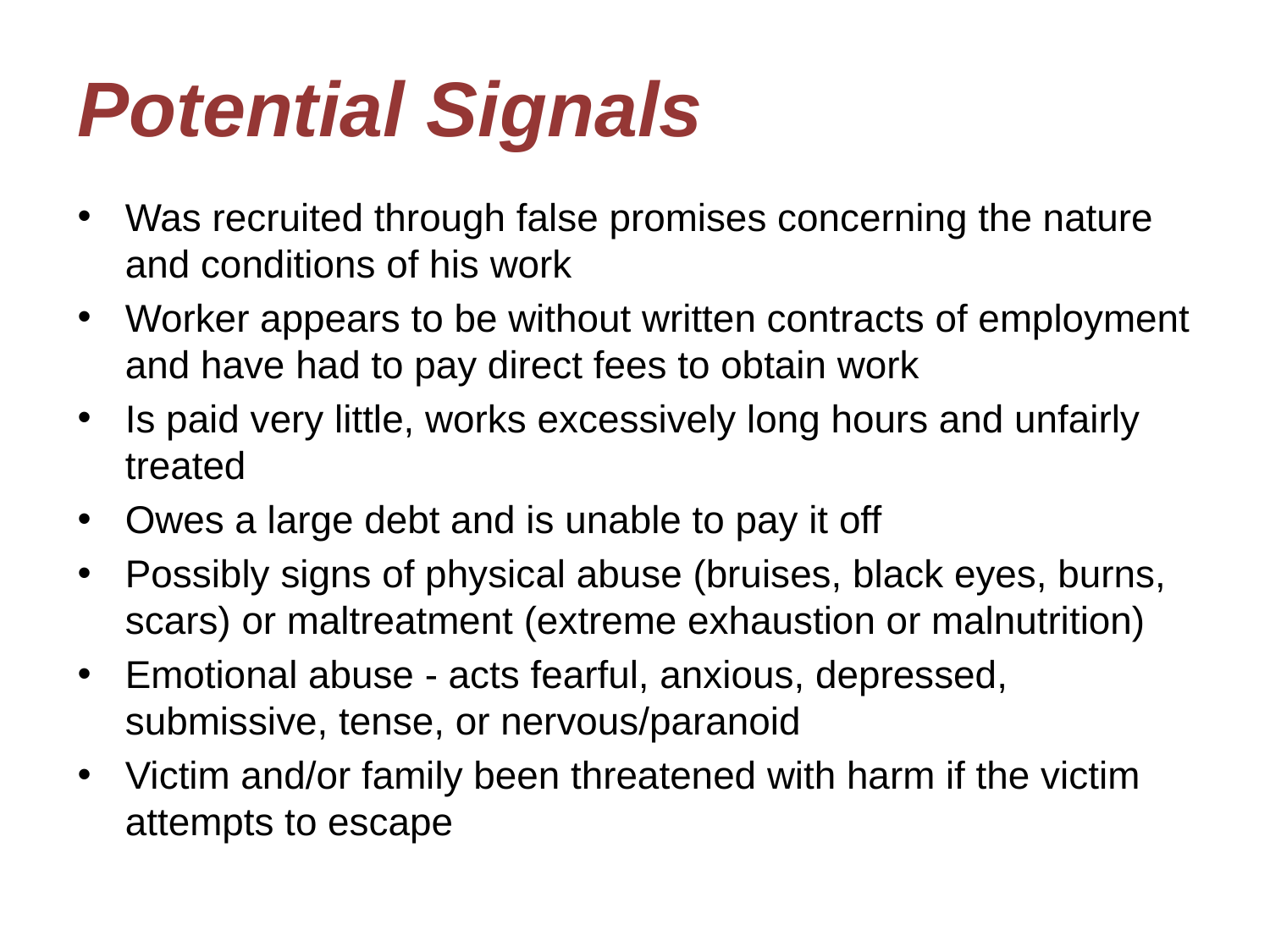

# Potential Signals
Was recruited through false promises concerning the nature and conditions of his work
Worker appears to be without written contracts of employment and have had to pay direct fees to obtain work
Is paid very little, works excessively long hours and unfairly treated
Owes a large debt and is unable to pay it off
Possibly signs of physical abuse (bruises, black eyes, burns, scars) or maltreatment (extreme exhaustion or malnutrition)
Emotional abuse - acts fearful, anxious, depressed, submissive, tense, or nervous/paranoid
Victim and/or family been threatened with harm if the victim attempts to escape